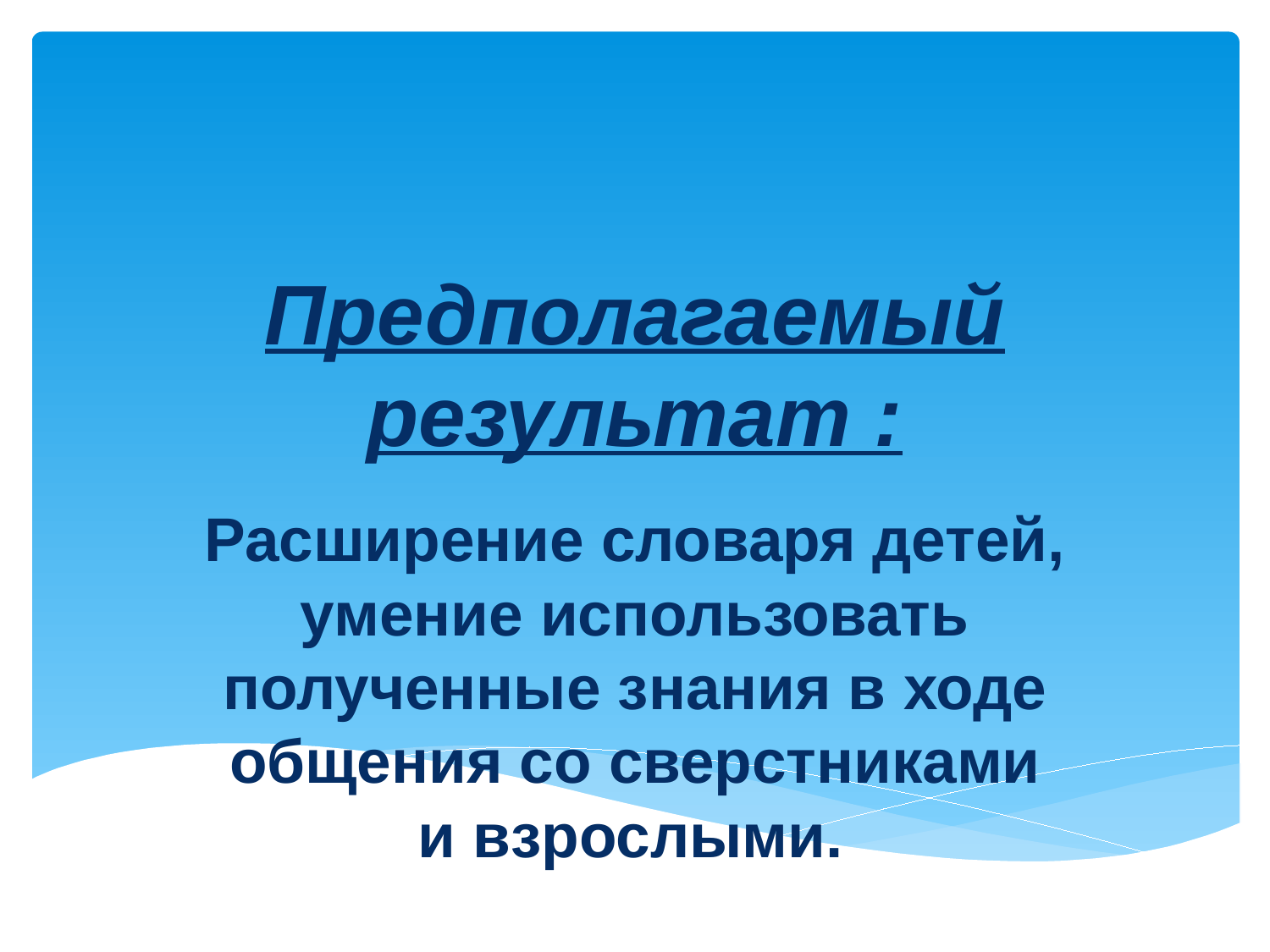

# Предполагаемый результат :
Расширение словаря детей, умение использовать полученные знания в ходе общения со сверстниками и взрослыми..